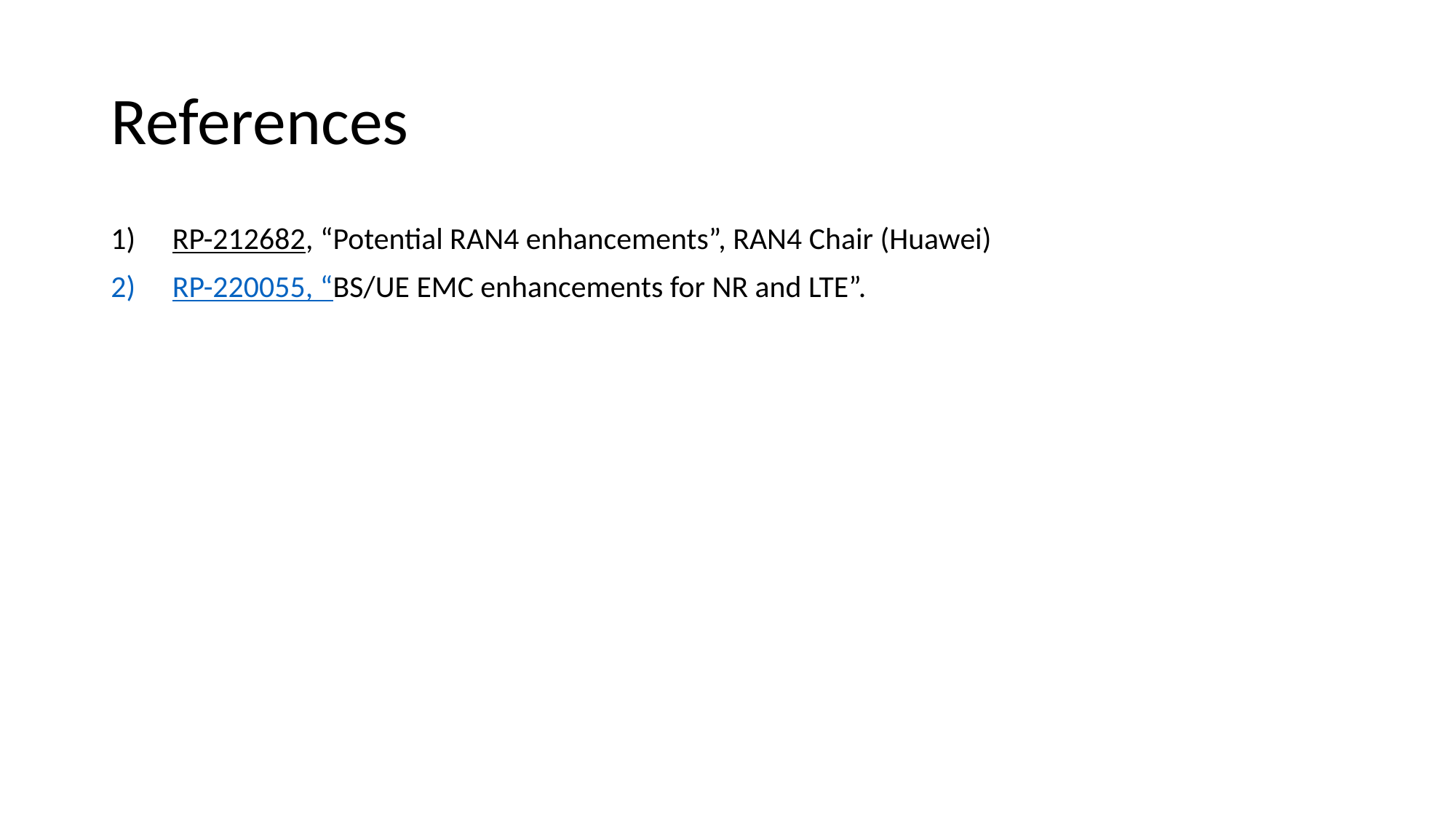

# References
RP-212682, “Potential RAN4 enhancements”, RAN4 Chair (Huawei)
RP-220055, “BS/UE EMC enhancements for NR and LTE”.